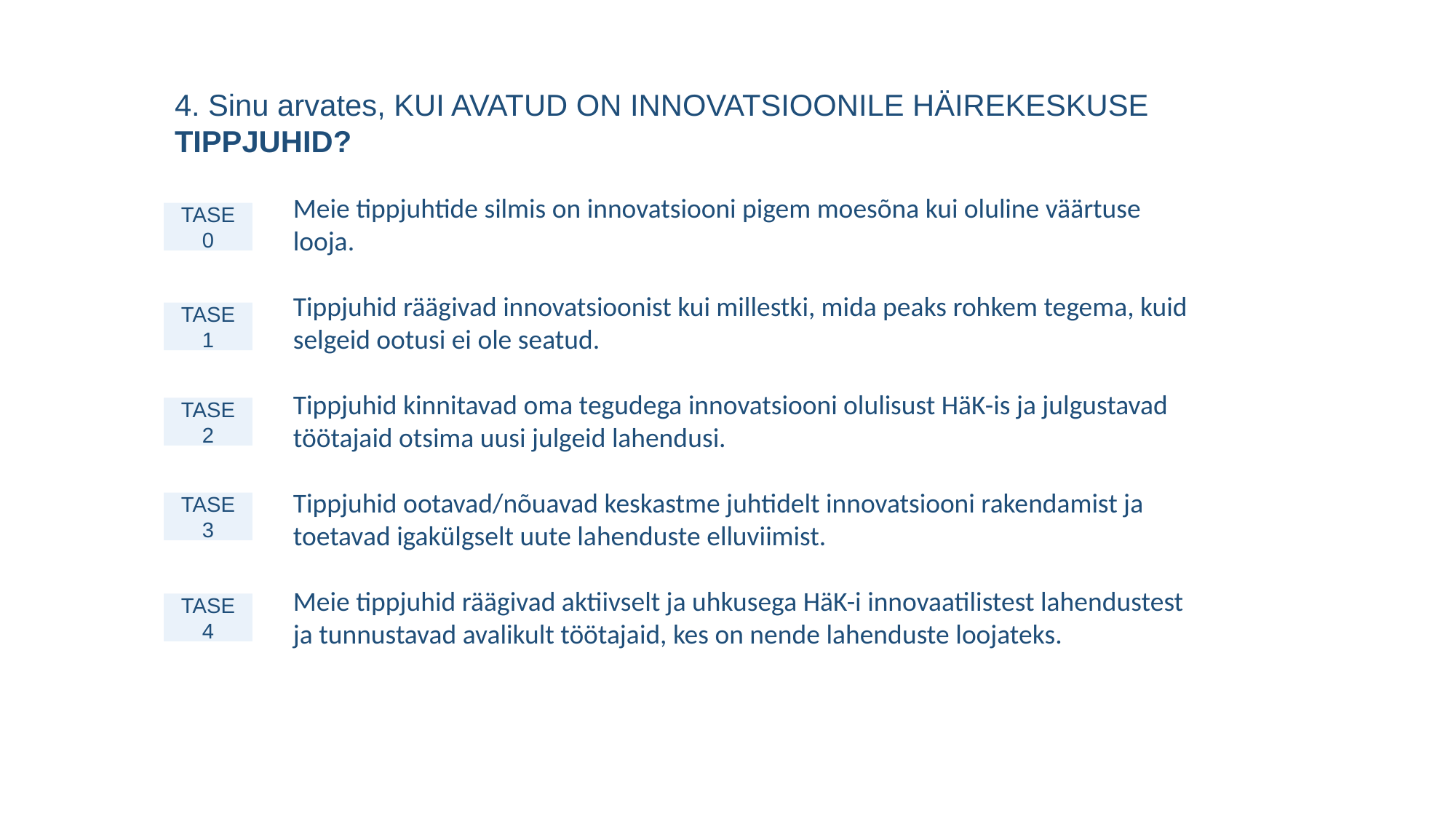

4. Sinu arvates, KUI AVATUD ON INNOVATSIOONILE HÄIREKESKUSE TIPPJUHID?
Meie tippjuhtide silmis on innovatsiooni pigem moesõna kui oluline väärtuse looja.

Tippjuhid räägivad innovatsioonist kui millestki, mida peaks rohkem tegema, kuid selgeid ootusi ei ole seatud.

Tippjuhid kinnitavad oma tegudega innovatsiooni olulisust HäK-is ja julgustavad töötajaid otsima uusi julgeid lahendusi.

Tippjuhid ootavad/nõuavad keskastme juhtidelt innovatsiooni rakendamist ja toetavad igakülgselt uute lahenduste elluviimist.

Meie tippjuhid räägivad aktiivselt ja uhkusega HäK-i innovaatilistest lahendustest ja tunnustavad avalikult töötajaid, kes on nende lahenduste loojateks.
TASE 0
TASE 1
TASE 2
TASE 3
TASE 4